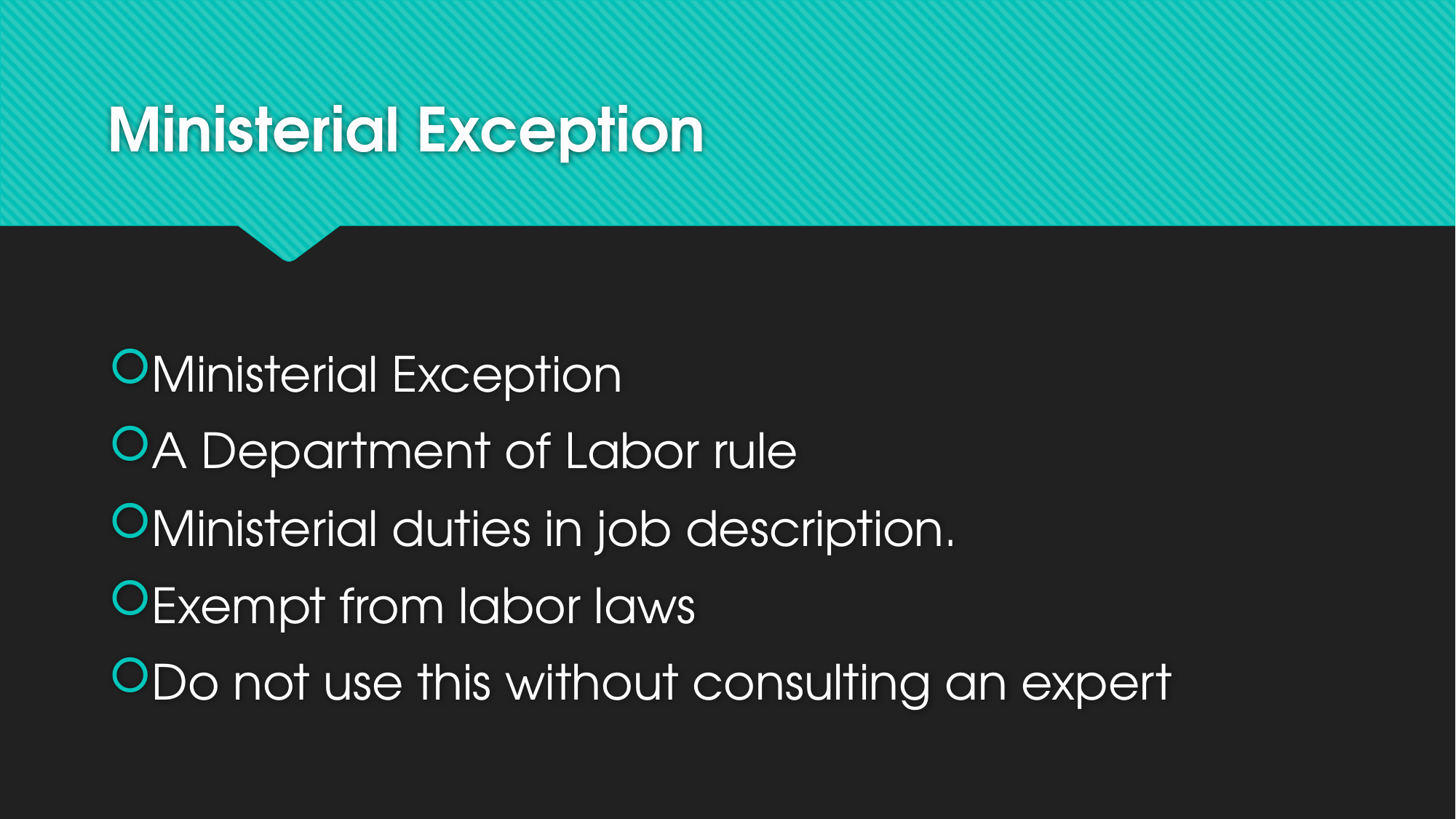

# Ministerial Exception
Ministerial Exception
A Department of Labor rule
Ministerial duties in job description.
Exempt from labor laws
Do not use this without consulting an expert